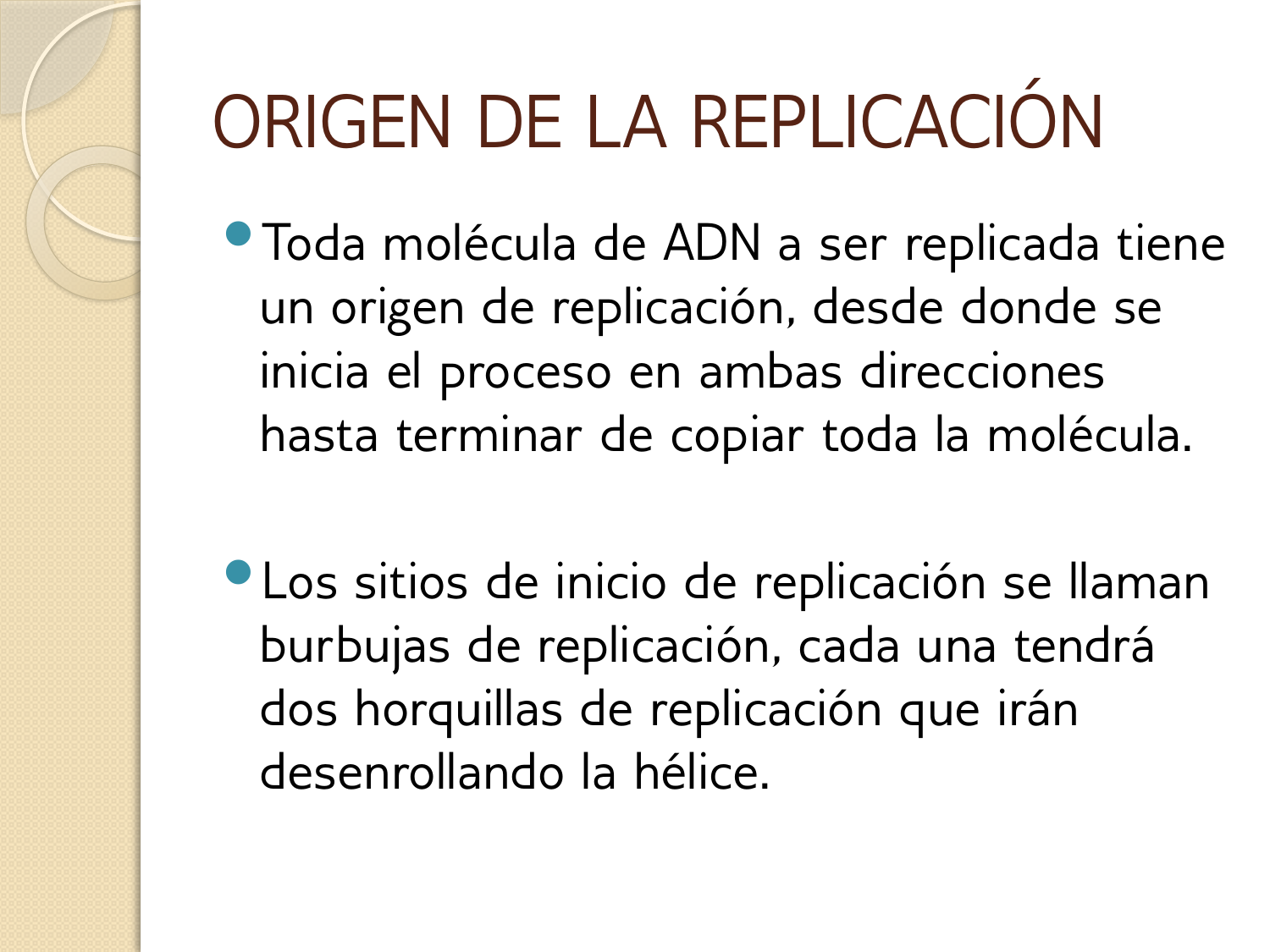

# ORIGEN DE LA REPLICACIÓN
Toda molécula de ADN a ser replicada tiene un origen de replicación, desde donde se inicia el proceso en ambas direcciones hasta terminar de copiar toda la molécula.

Los sitios de inicio de replicación se llaman burbujas de replicación, cada una tendrá dos horquillas de replicación que irán desenrollando la hélice.